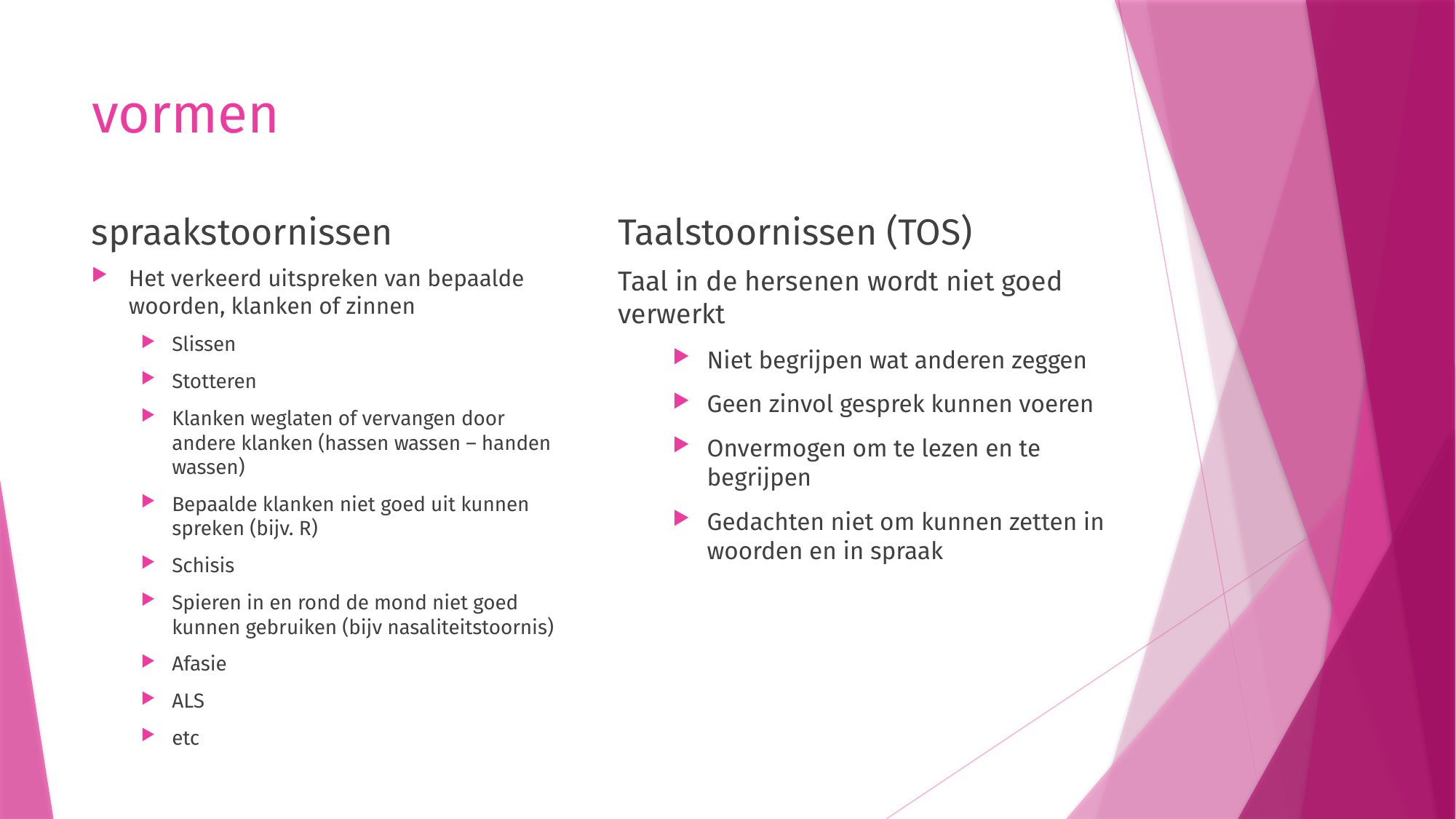

# vormen
spraakstoornissen
Taalstoornissen (TOS)
Het verkeerd uitspreken van bepaalde woorden, klanken of zinnen
Slissen
Stotteren
Klanken weglaten of vervangen door andere klanken (hassen wassen – handen wassen)
Bepaalde klanken niet goed uit kunnen spreken (bijv. R)
Schisis
Spieren in en rond de mond niet goed kunnen gebruiken (bijv nasaliteitstoornis)
Afasie
ALS
etc

Taal in de hersenen wordt niet goed verwerkt
Niet begrijpen wat anderen zeggen
Geen zinvol gesprek kunnen voeren
Onvermogen om te lezen en te begrijpen
Gedachten niet om kunnen zetten in woorden en in spraak